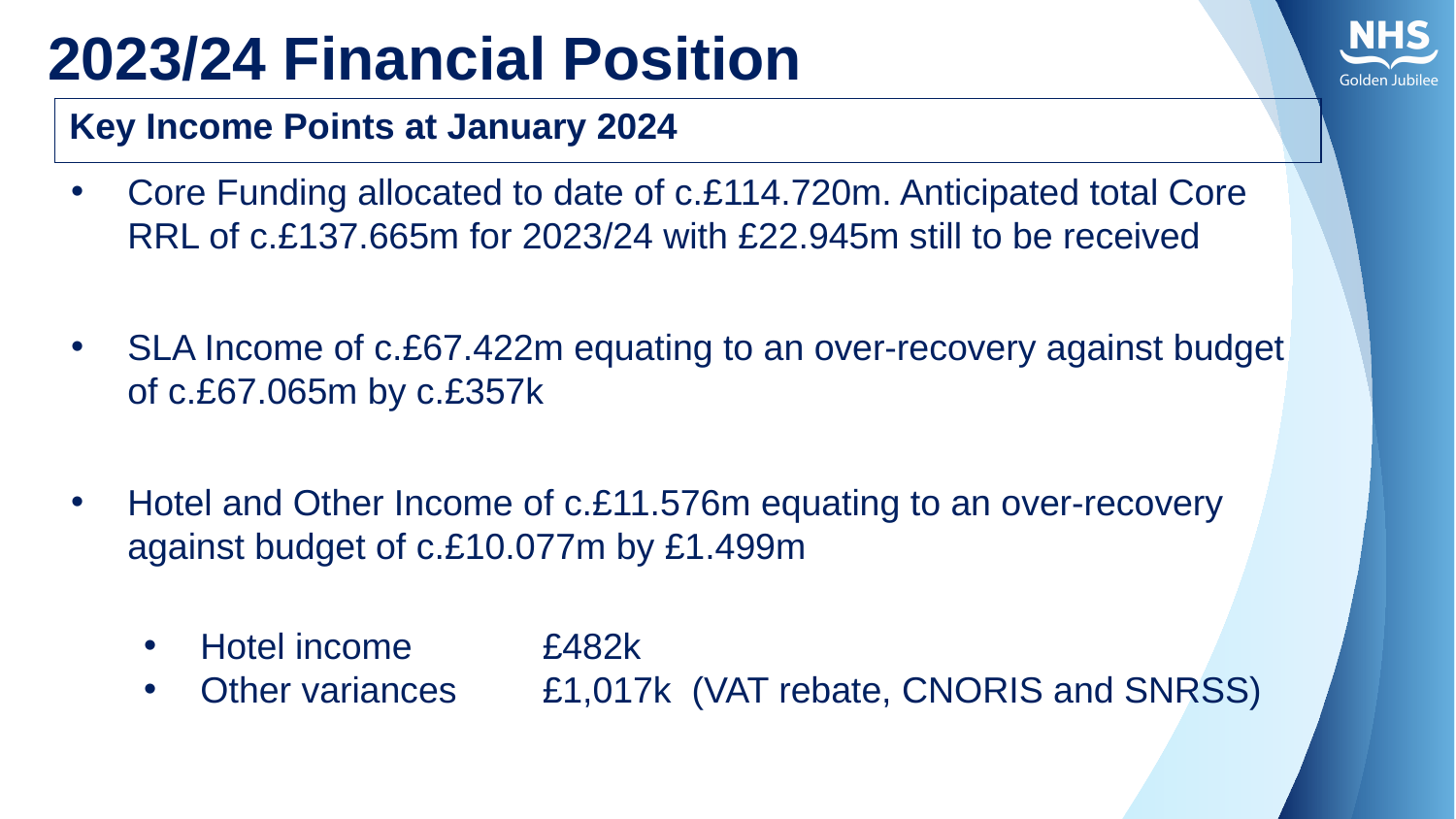

# 2023/24 Financial Position
| Key Income Points at January 2024 |
| --- |
Core Funding allocated to date of c.£114.720m. Anticipated total Core RRL of c.£137.665m for 2023/24 with £22.945m still to be received

SLA Income of c.£67.422m equating to an over-recovery against budget of c.£67.065m by c.£357k

Hotel and Other Income of c.£11.576m equating to an over-recovery against budget of c.£10.077m by £1.499m

Hotel income  	     £482k
Other variances  	     £1,017k  (VAT rebate, CNORIS and SNRSS)